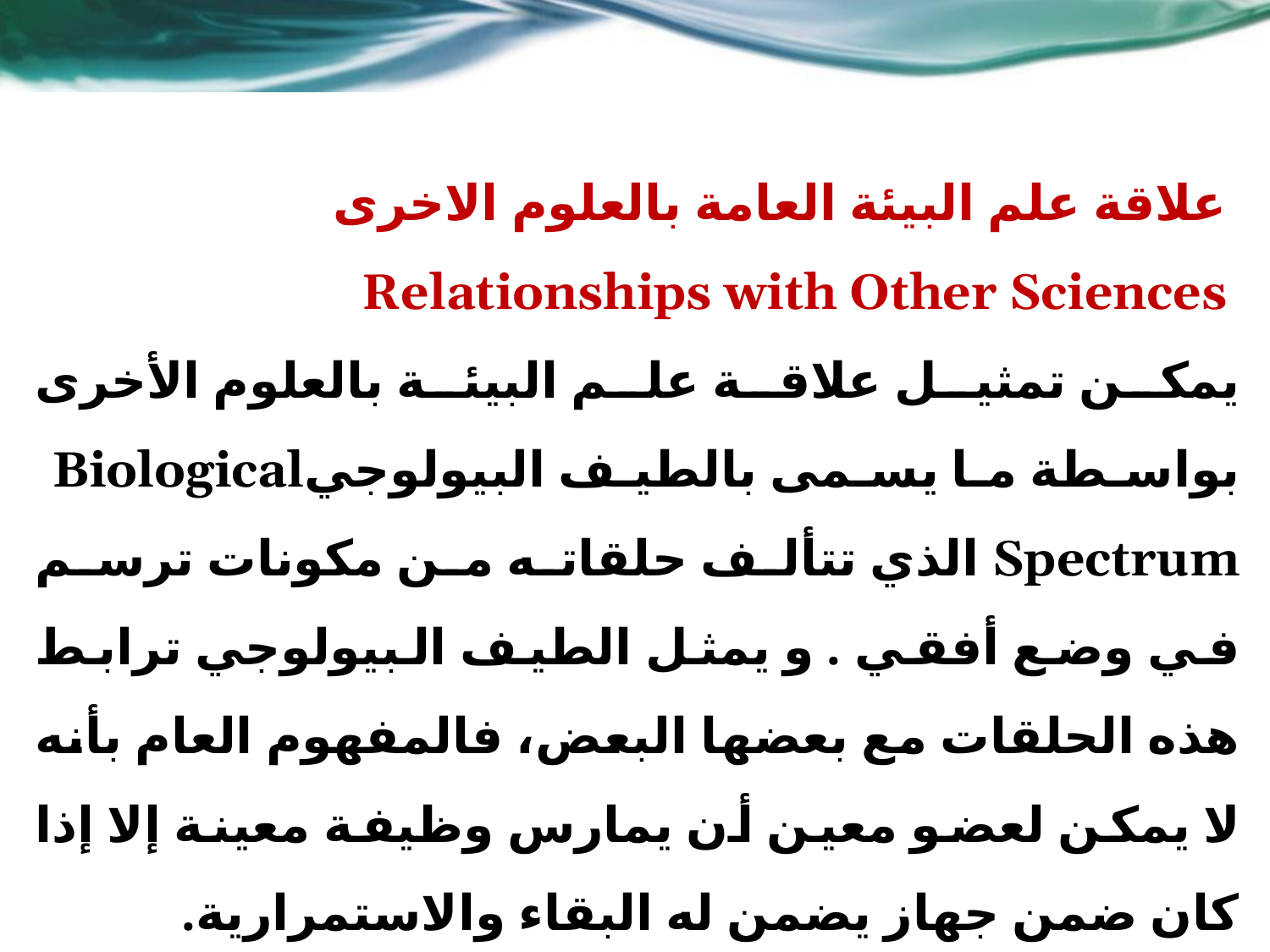

علاقة علم البيئة العامة بالعلوم الاخرى
 Relationships with Other Sciences
يمكن تمثيل علاقة علم البيئة بالعلوم الأخرى بواسطة ما يسمى بالطيف البيولوجيBiological Spectrum الذي تتألف حلقاته من مكونات ترسم في وضع أفقي . و يمثل الطيف البيولوجي ترابط هذه الحلقات مع بعضها البعض، فالمفهوم العام بأنه لا يمكن لعضو معين أن يمارس وظيفة معينة إلا إذا كان ضمن جهاز يضمن له البقاء والاستمرارية.